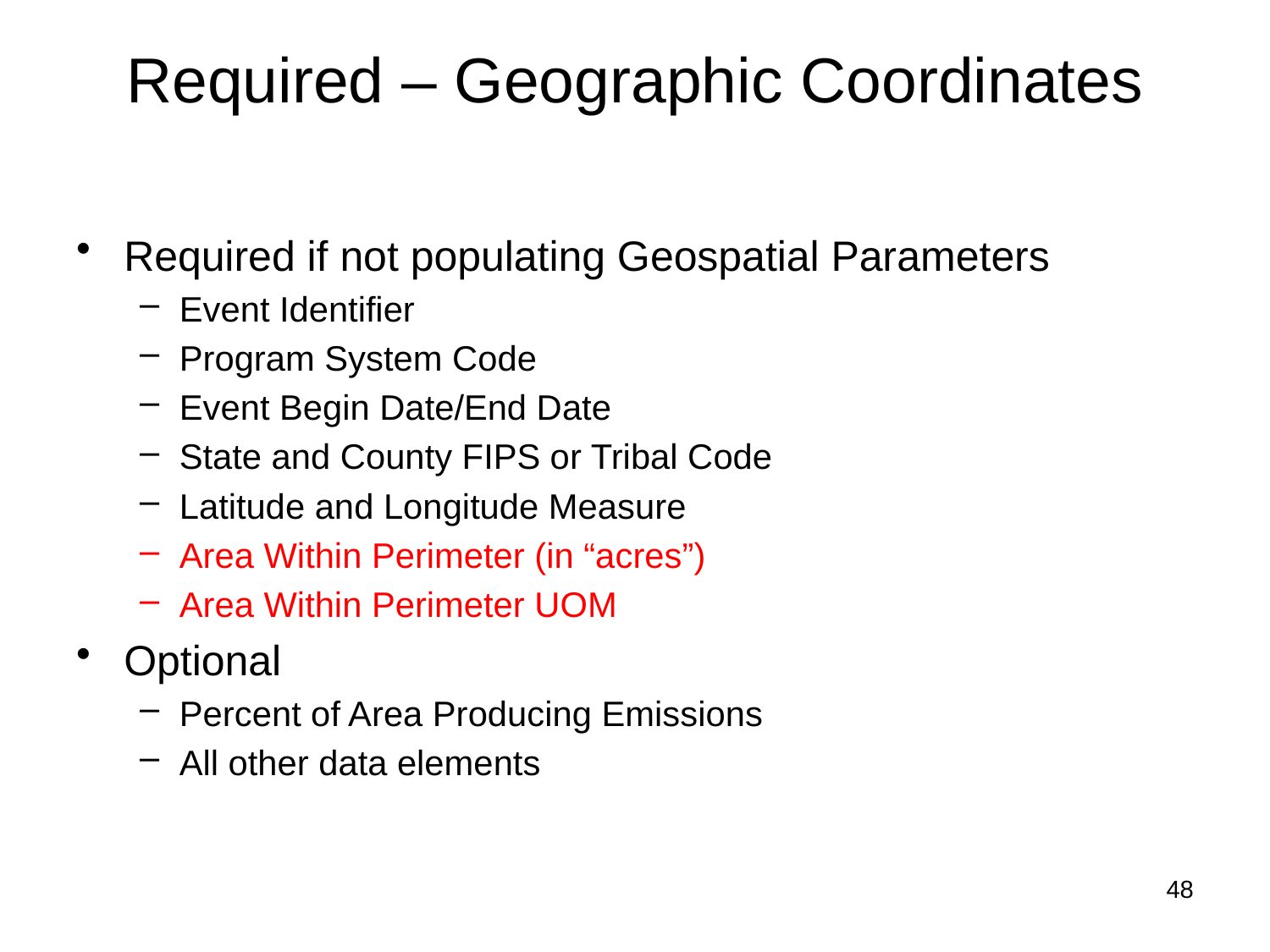

# Required – Geographic Coordinates
Required if not populating Geospatial Parameters
Event Identifier
Program System Code
Event Begin Date/End Date
State and County FIPS or Tribal Code
Latitude and Longitude Measure
Area Within Perimeter (in “acres”)
Area Within Perimeter UOM
Optional
Percent of Area Producing Emissions
All other data elements

48